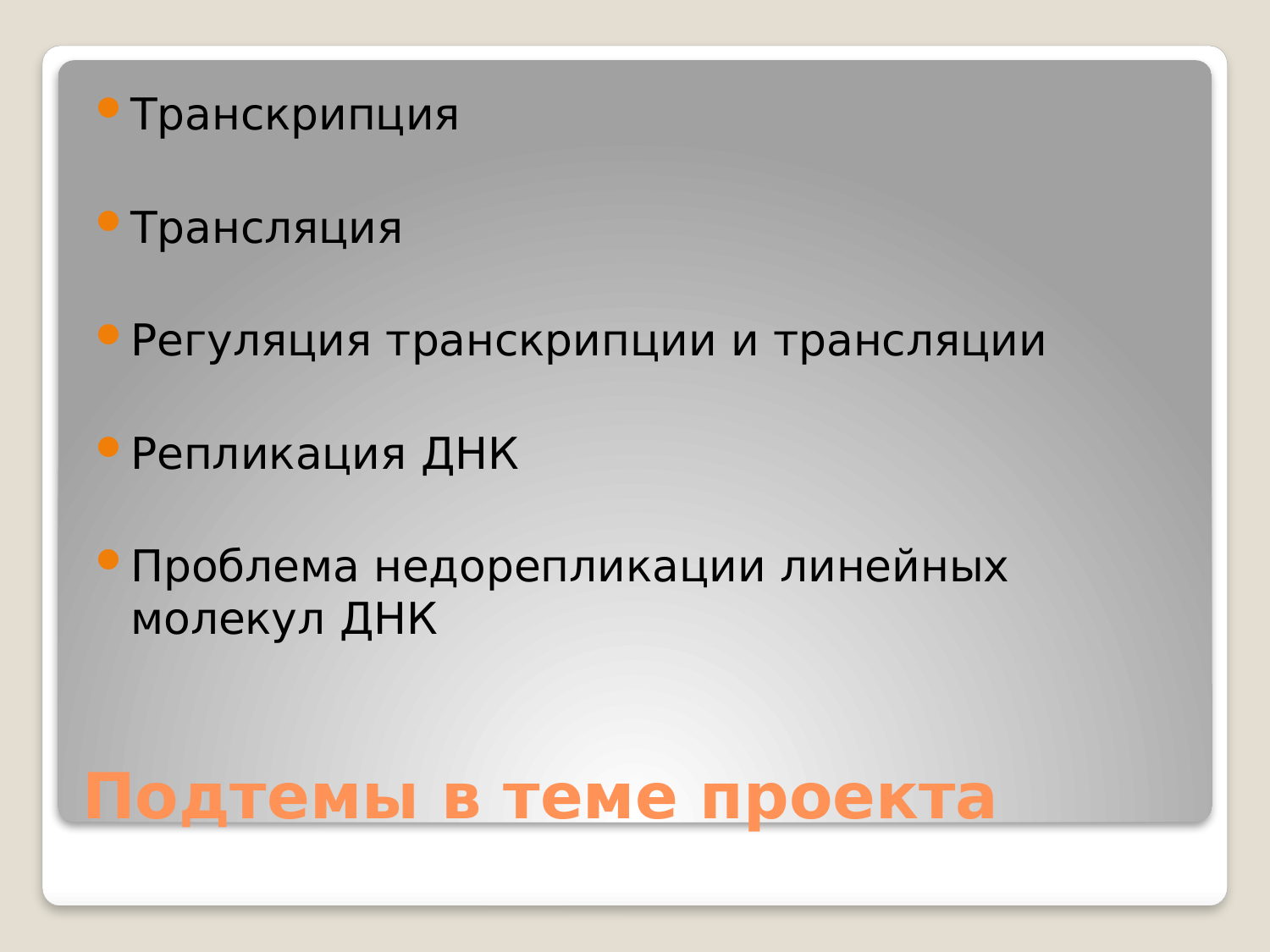

Транскрипция

Трансляция

Регуляция транскрипции и трансляции

Репликация ДНК

Проблема недорепликации линейных молекул ДНК

# Подтемы в теме проекта